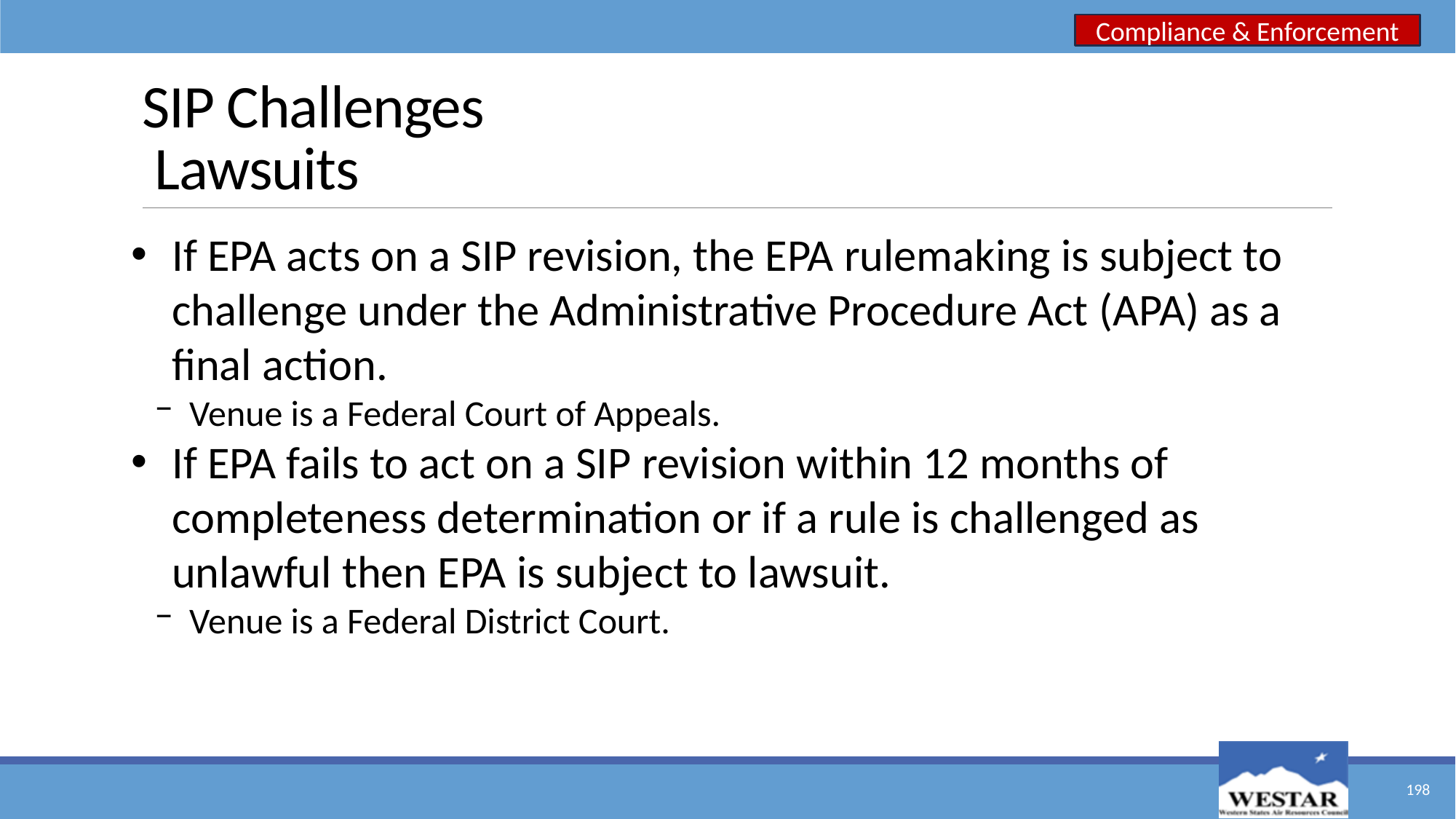

Compliance & Enforcement
# SIP Challenges Lawsuits
If EPA acts on a SIP revision, the EPA rulemaking is subject to challenge under the Administrative Procedure Act (APA) as a final action.
Venue is a Federal Court of Appeals.
If EPA fails to act on a SIP revision within 12 months of completeness determination or if a rule is challenged as unlawful then EPA is subject to lawsuit.
Venue is a Federal District Court.

198